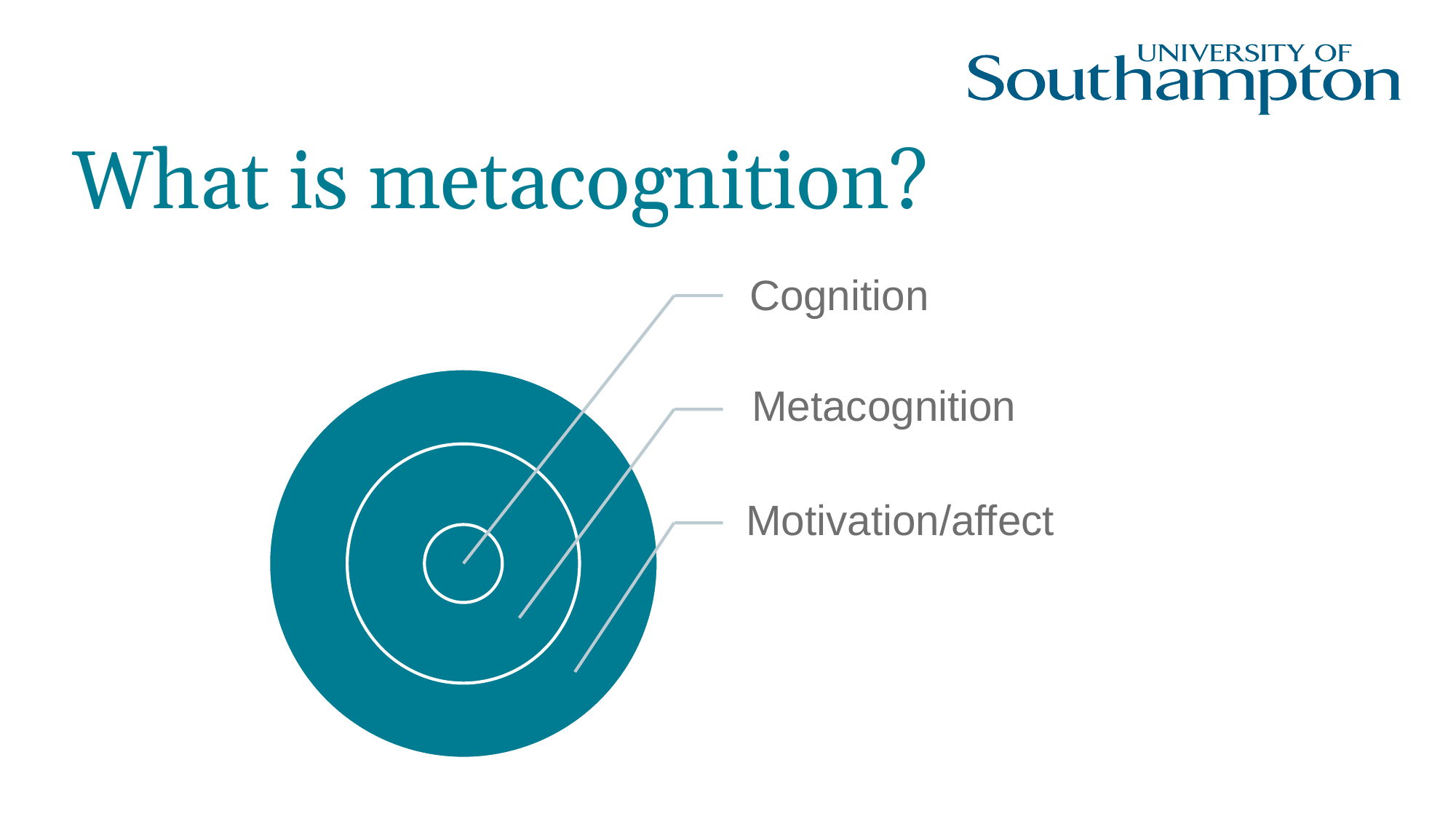

# What is metacognition?
Cognition
Metacognition
Motivation/affect